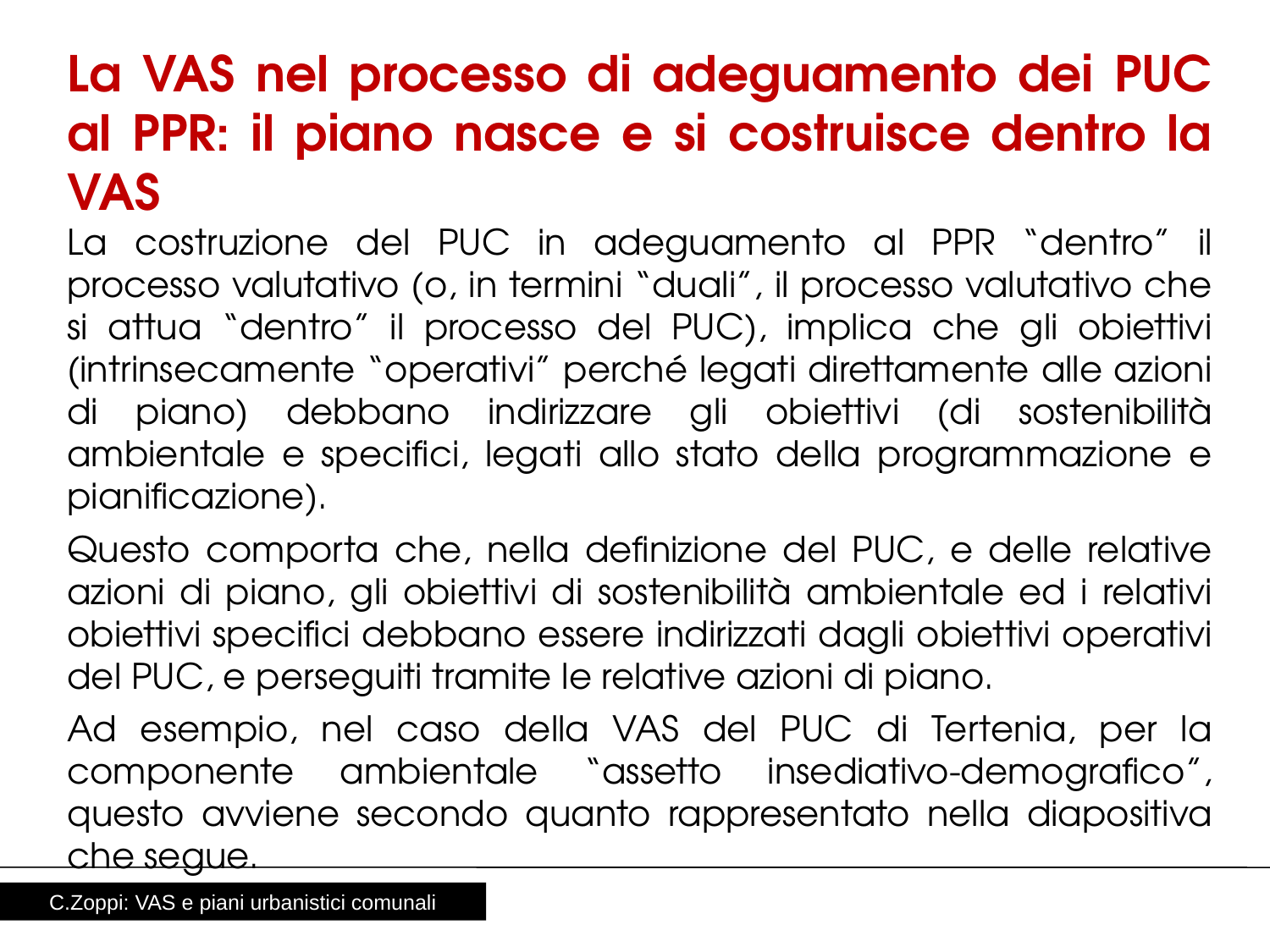

La VAS nel processo di adeguamento dei PUC al PPR: il piano nasce e si costruisce dentro la VAS
La costruzione del PUC in adeguamento al PPR “dentro” il processo valutativo (o, in termini “duali”, il processo valutativo che si attua “dentro” il processo del PUC), implica che gli obiettivi (intrinsecamente “operativi” perché legati direttamente alle azioni di piano) debbano indirizzare gli obiettivi (di sostenibilità ambientale e specifici, legati allo stato della programmazione e pianificazione).
Questo comporta che, nella definizione del PUC, e delle relative azioni di piano, gli obiettivi di sostenibilità ambientale ed i relativi obiettivi specifici debbano essere indirizzati dagli obiettivi operativi del PUC, e perseguiti tramite le relative azioni di piano.
Ad esempio, nel caso della VAS del PUC di Tertenia, per la componente ambientale “assetto insediativo-demografico”, questo avviene secondo quanto rappresentato nella diapositiva che segue.